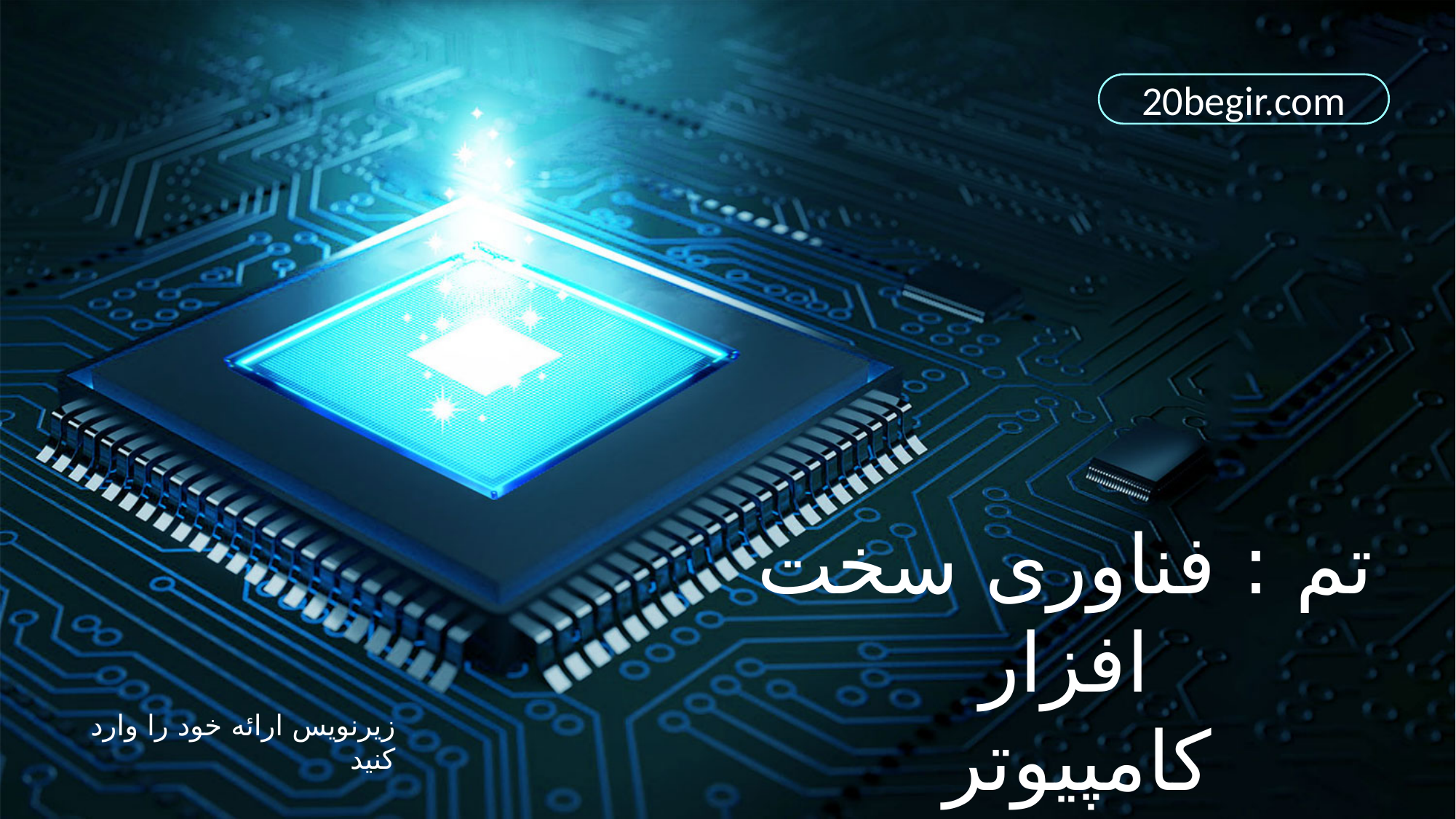

20begir.com
تم : فناوری سخت افزار
 کامپیوتر
زیرنویس ارائه خود را وارد کنید